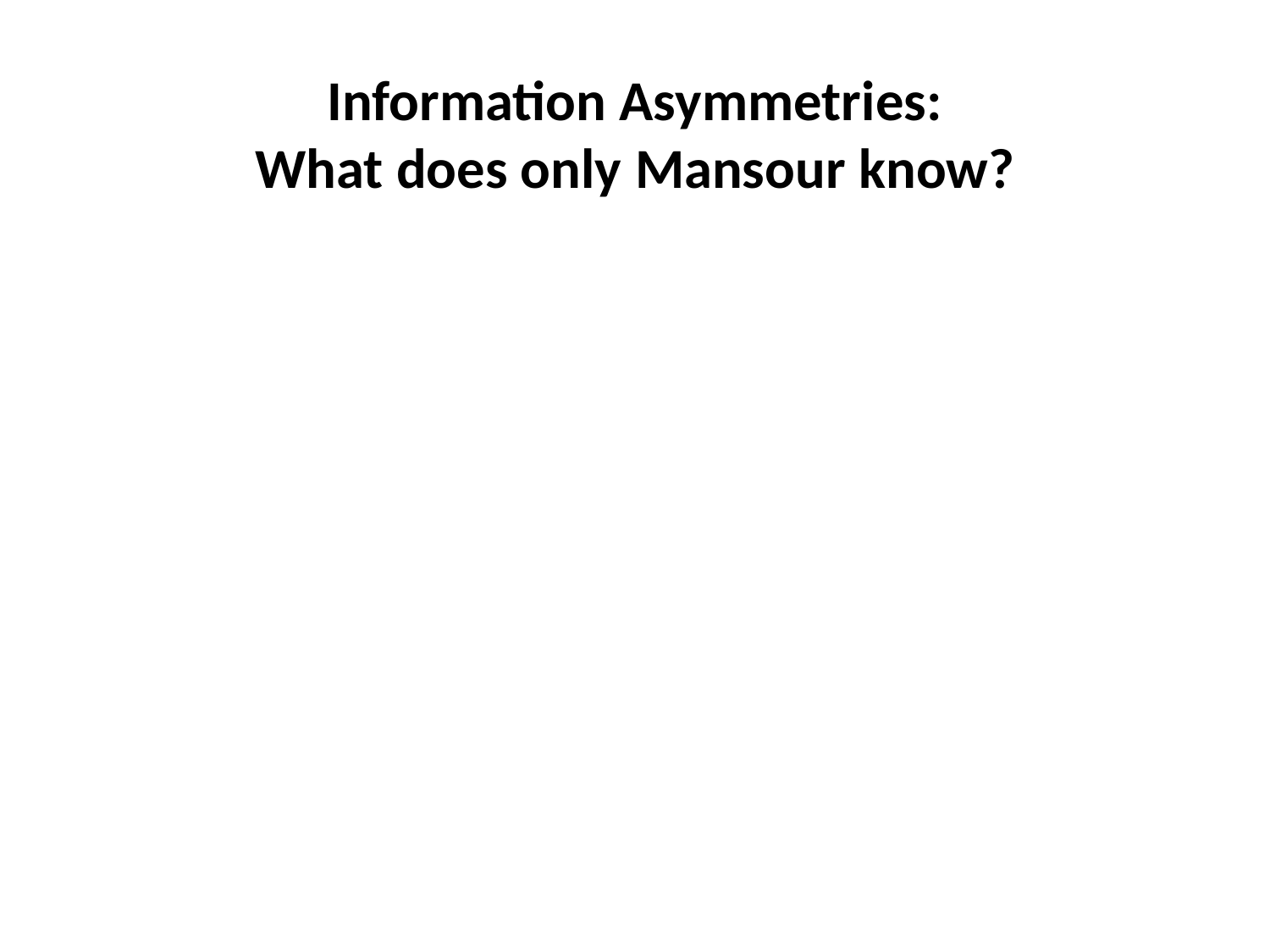

# Information Asymmetries: What does only Mansour know?